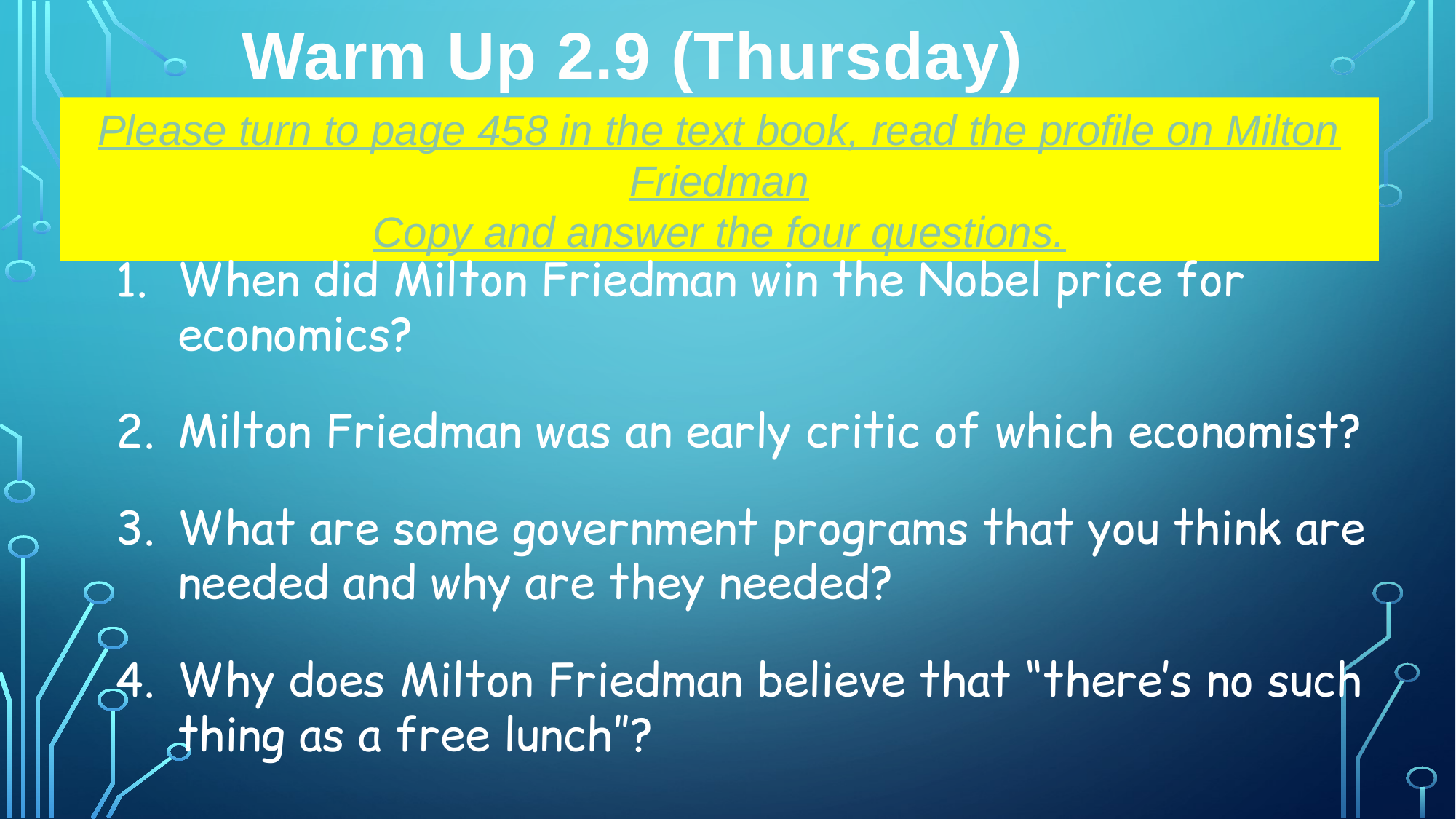

Warm Up 2.9 (Thursday)
Please turn to page 458 in the text book, read the profile on Milton Friedman
Copy and answer the four questions.
When did Milton Friedman win the Nobel price for economics?
Milton Friedman was an early critic of which economist?
What are some government programs that you think are needed and why are they needed?
Why does Milton Friedman believe that “there’s no such thing as a free lunch”?